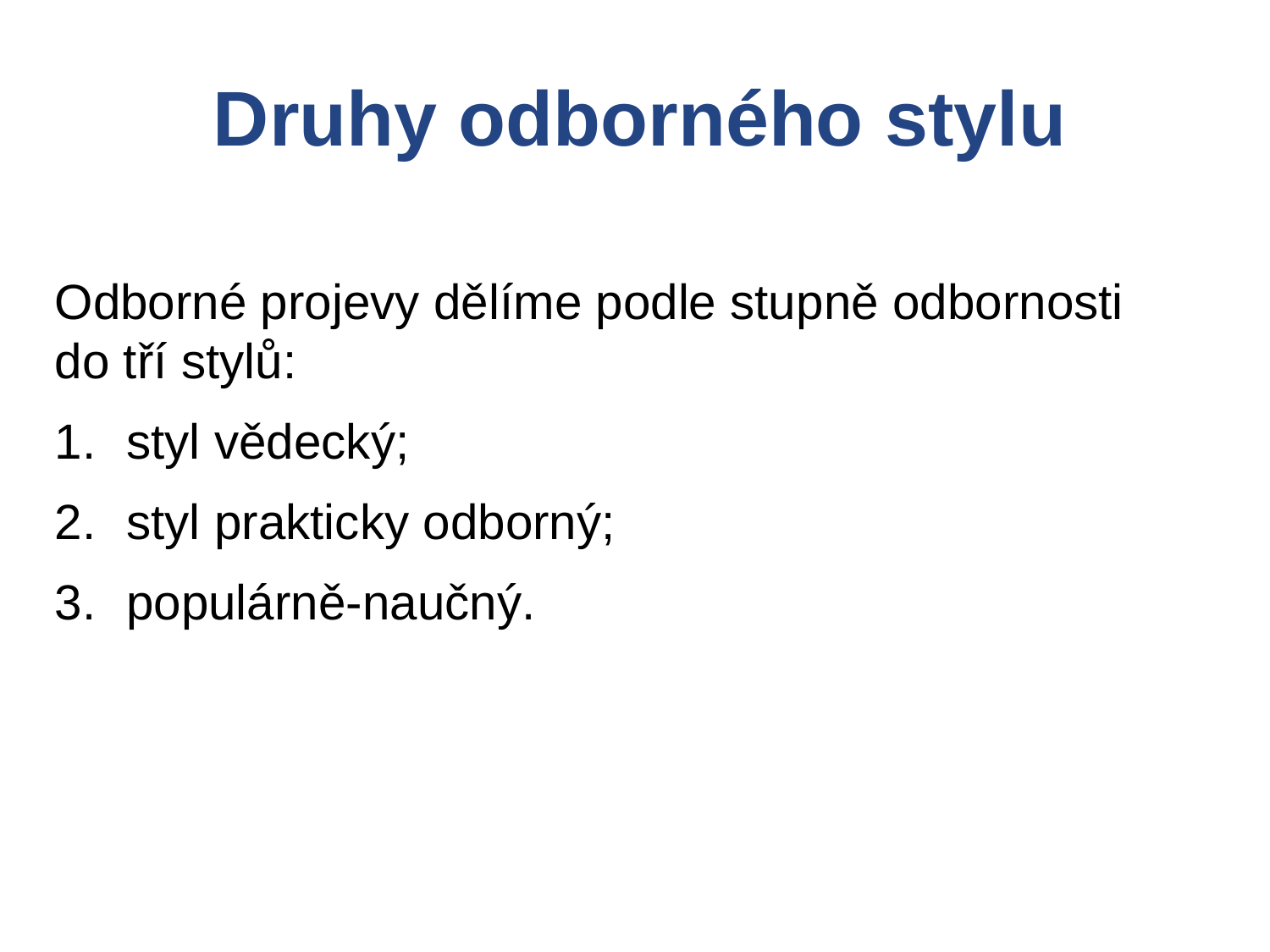

Druhy odborného stylu
Odborné projevy dělíme podle stupně odbornosti
do tří stylů:
styl vědecký;
styl prakticky odborný;
populárně-naučný.